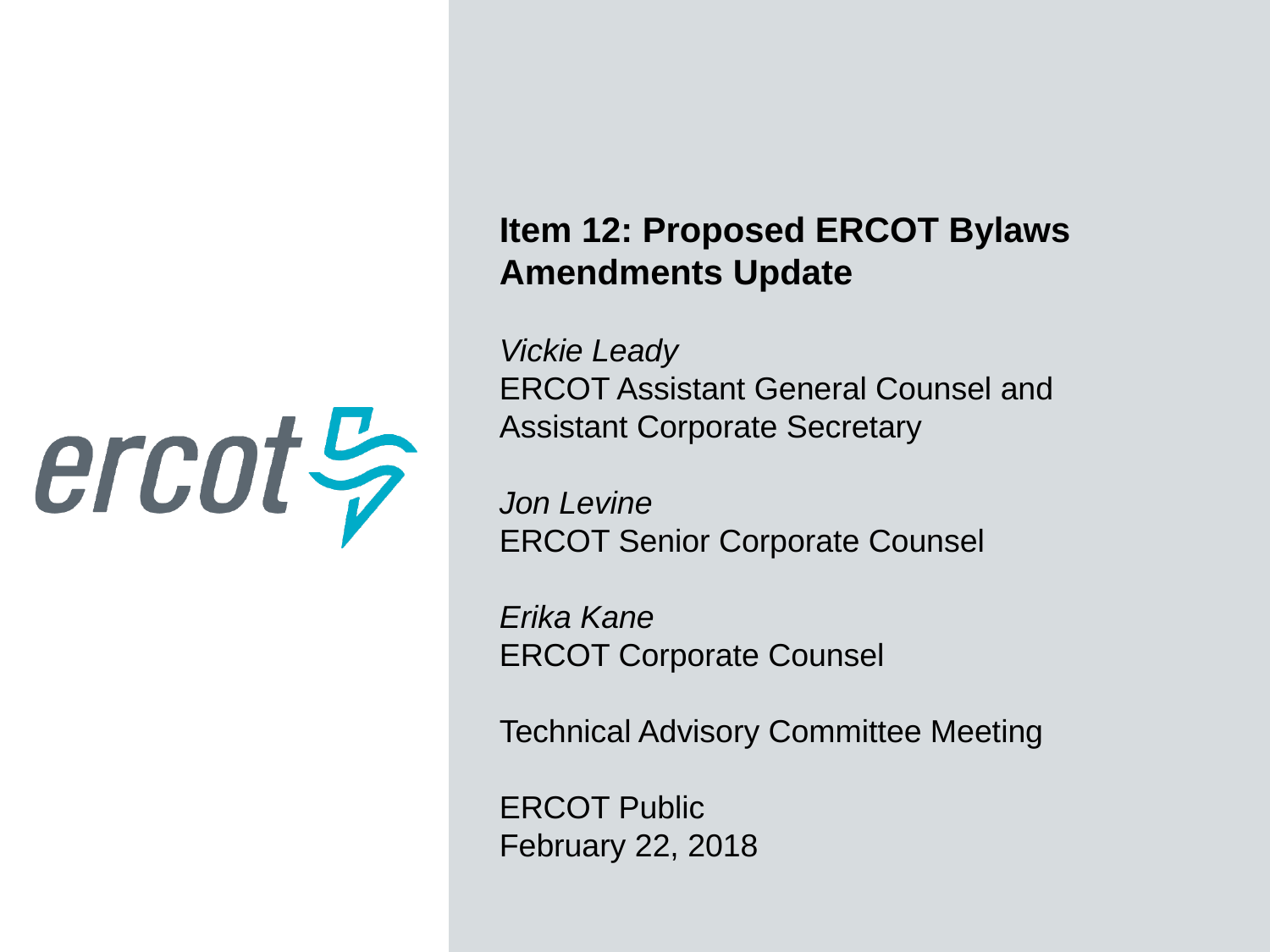

Item 12: Proposed ERCOT Bylaws Amendments Update

Vickie Leady
ERCOT Assistant General Counsel and
Assistant Corporate Secretary

Jon Levine
ERCOT Senior Corporate Counsel

Erika Kane
ERCOT Corporate Counsel

Technical Advisory Committee Meeting

ERCOT Public
February 22, 2018